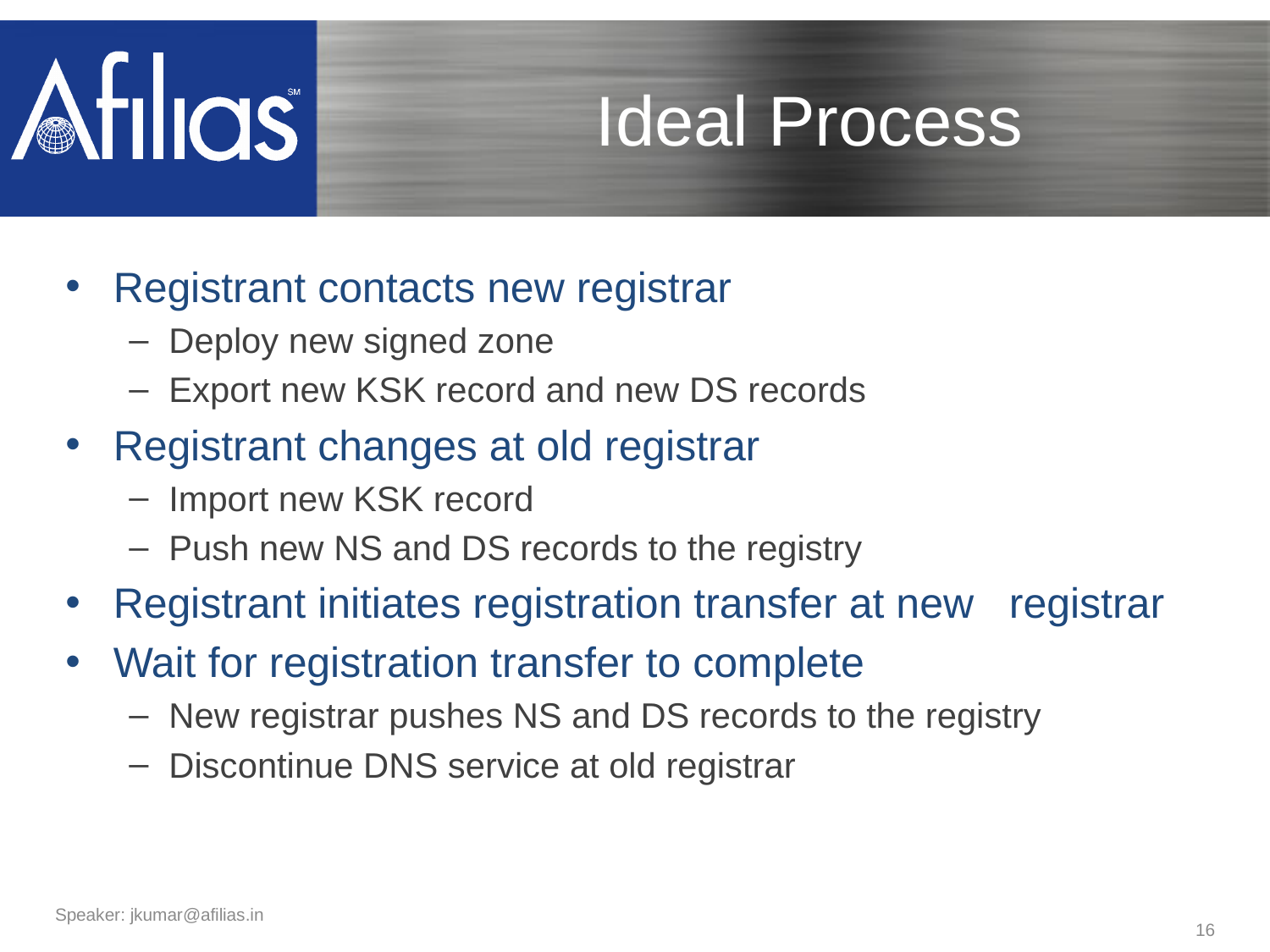

# Ideal Process
Registrant contacts new registrar
Deploy new signed zone
Export new KSK record and new DS records
Registrant changes at old registrar
Import new KSK record
Push new NS and DS records to the registry
Registrant initiates registration transfer at new   registrar
Wait for registration transfer to complete
New registrar pushes NS and DS records to the registry
Discontinue DNS service at old registrar